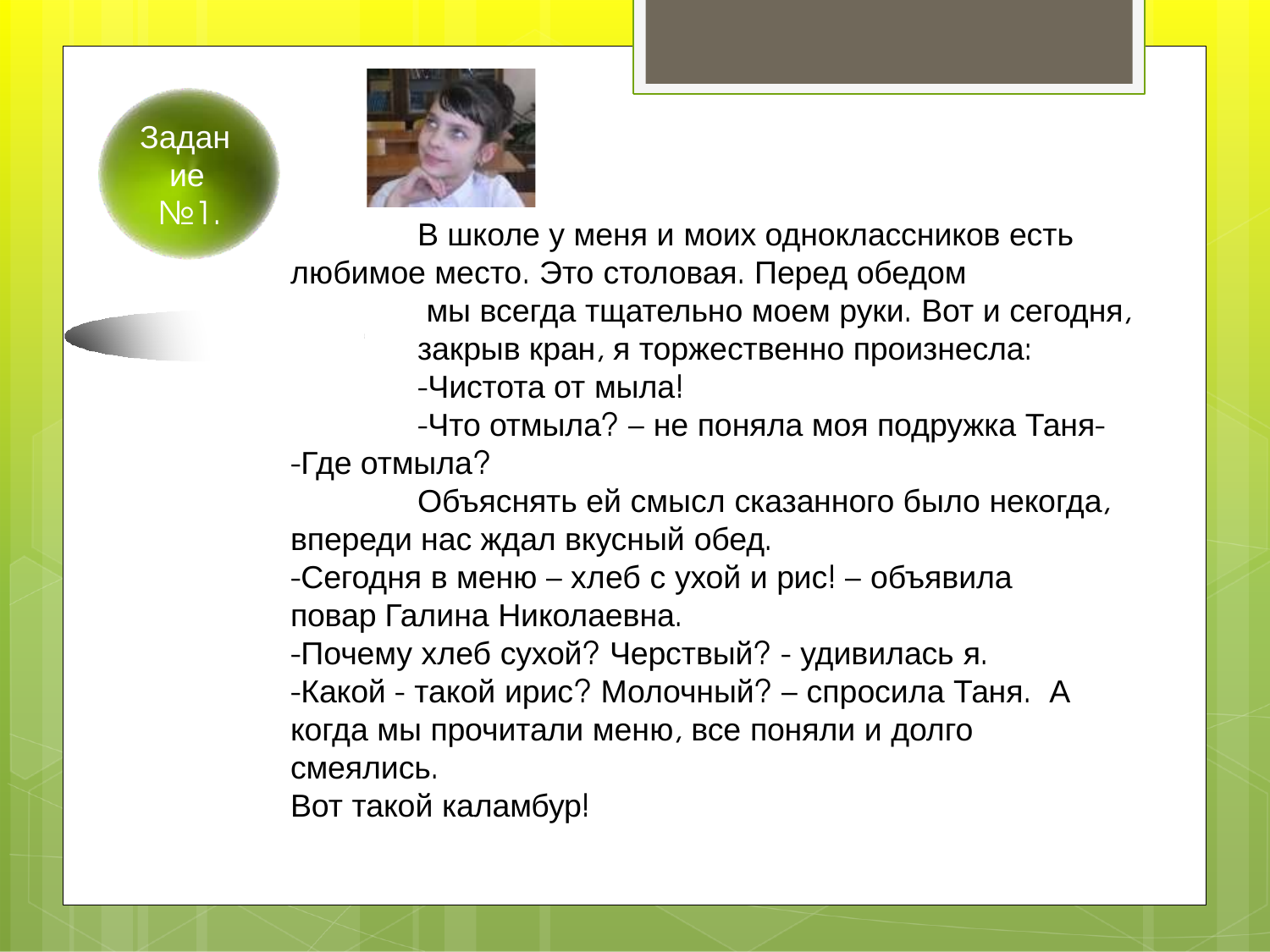

Задан
ие
№1.
В школе у меня и моих одноклассников есть  любимое место. Это столовая. Перед обедом
мы всегда тщательно моем руки. Вот и сегодня,
закрыв кран, я торжественно произнесла:
-Чистота от мыла!
-Что отмыла? – не поняла моя подружка Таня-

-Где отмыла?
Объяснять ей смысл сказанного было некогда,
впереди нас ждал вкусный обед.
-Сегодня в меню – хлеб с ухой и рис! – объявила
повар Галина Николаевна.
-Почему хлеб сухой? Черствый? - удивилась я.
-Какой - такой ирис? Молочный? – спросила Таня.  А когда мы прочитали меню, все поняли и долго  смеялись.
Вот такой каламбур!